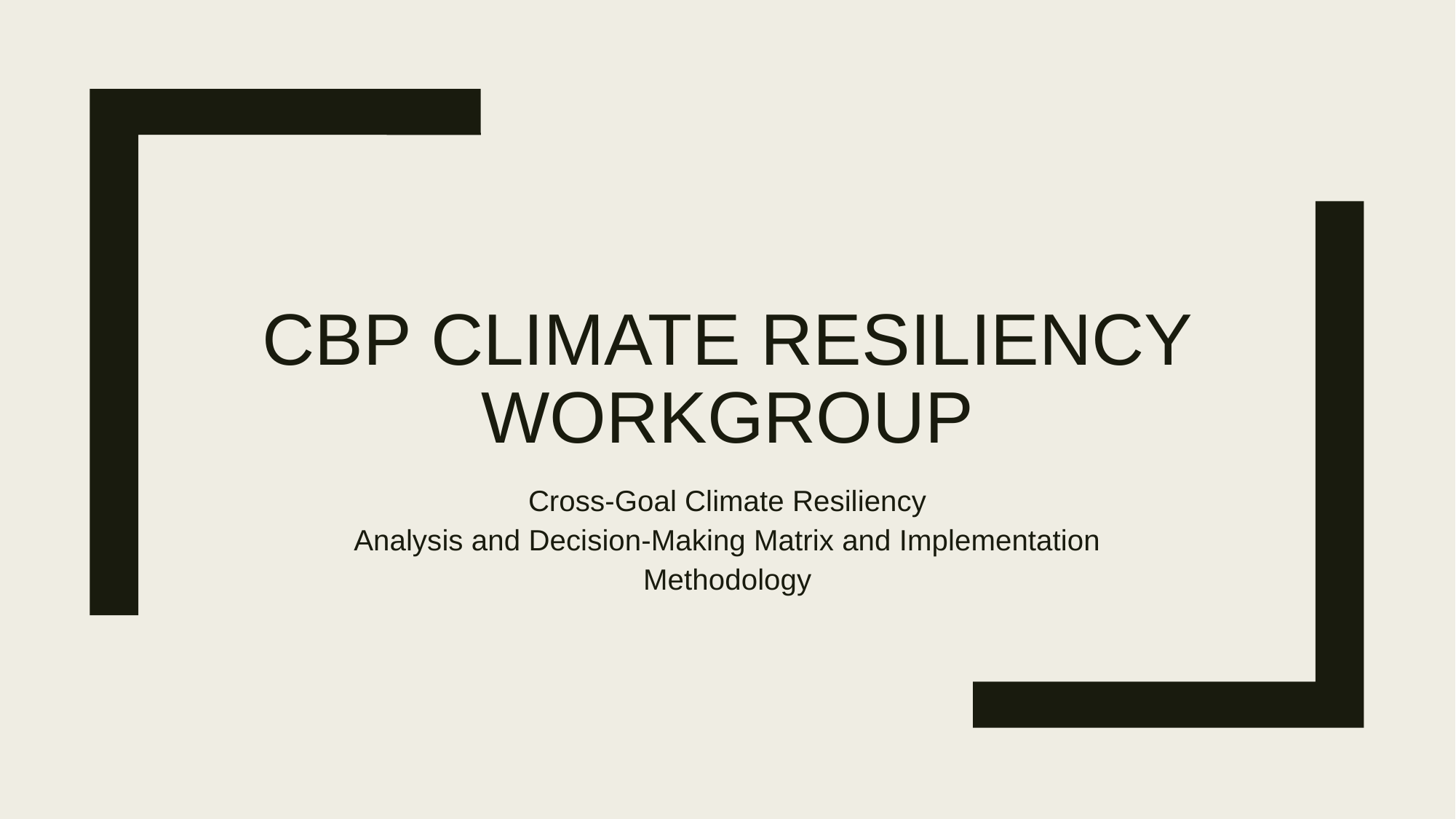

# CBP Climate Resiliency Workgroup
Cross-Goal Climate Resiliency
Analysis and Decision-Making Matrix and Implementation Methodology